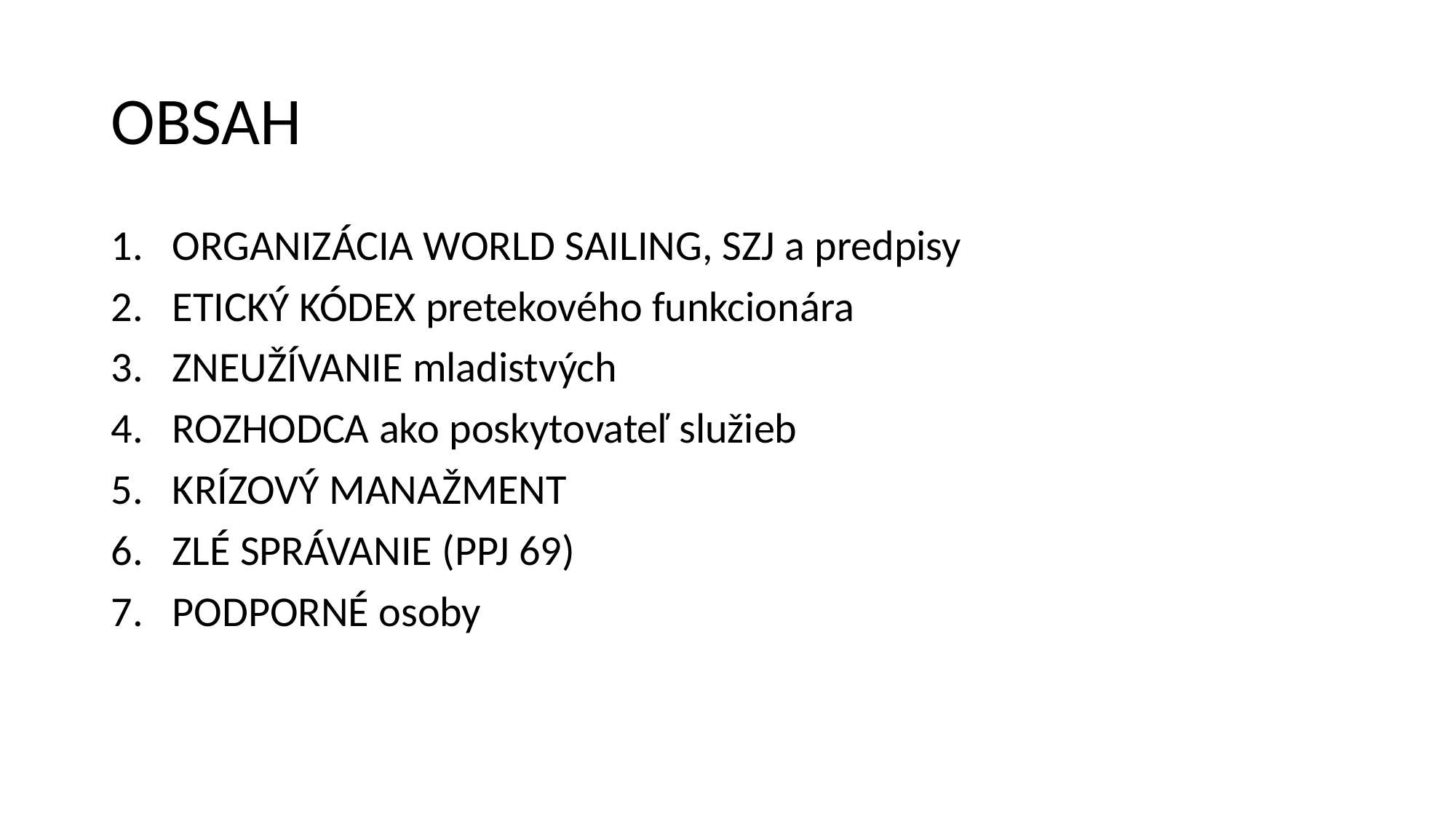

# OBSAH
ORGANIZÁCIA WORLD SAILING, SZJ a predpisy
ETICKÝ KÓDEX pretekového funkcionára
ZNEUŽÍVANIE mladistvých
ROZHODCA ako poskytovateľ služieb
KRÍZOVÝ MANAŽMENT
ZLÉ SPRÁVANIE (PPJ 69)
PODPORNÉ osoby